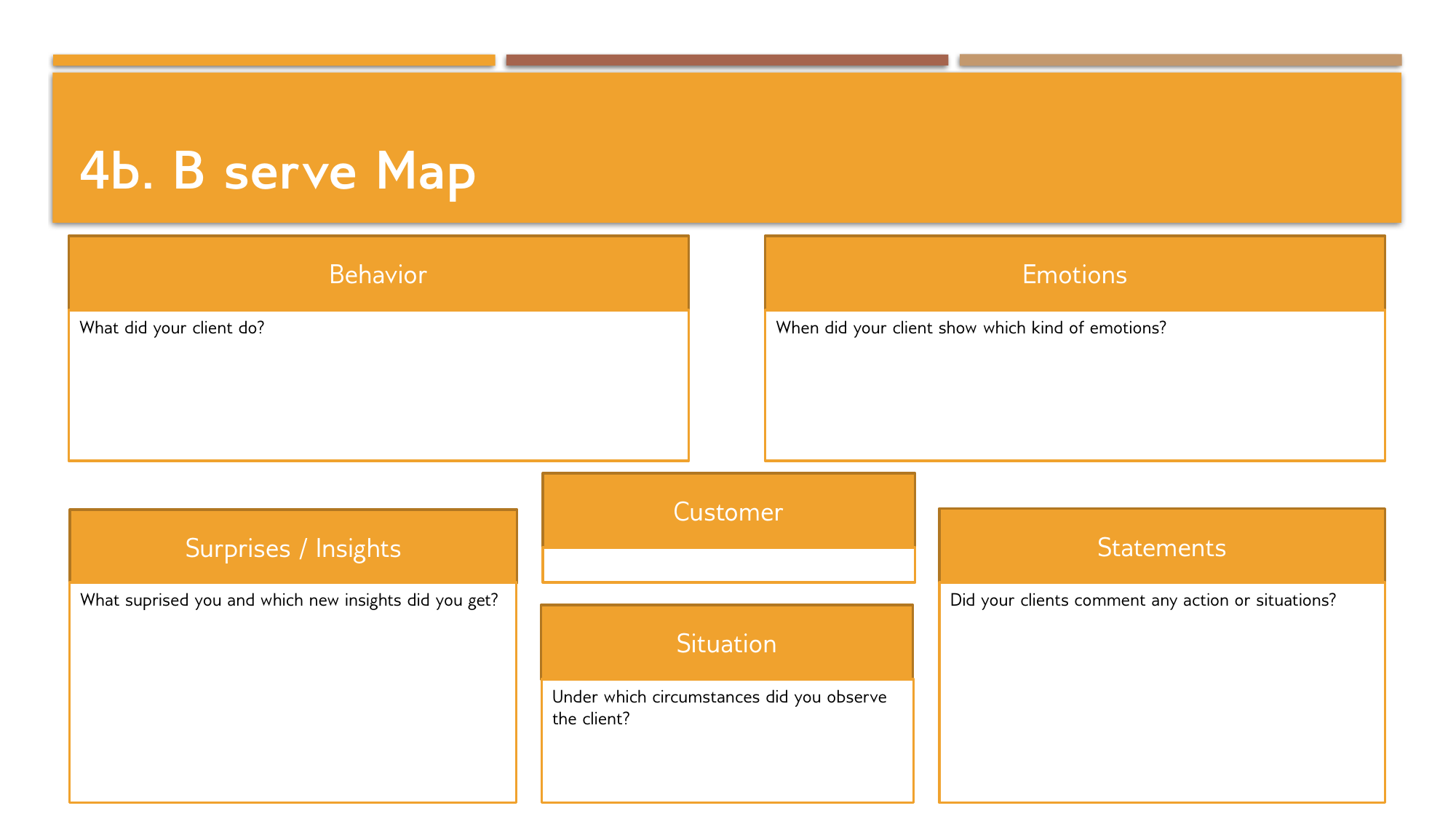

# 4b. B serve Map
Behavior
Emotions
What did your client do?
When did your client show which kind of emotions?
Customer
Statements
Surprises / Insights

What suprised you and which new insights did you get?
Did your clients comment any action or situations?
Situation
Under which circumstances did you observe the client?